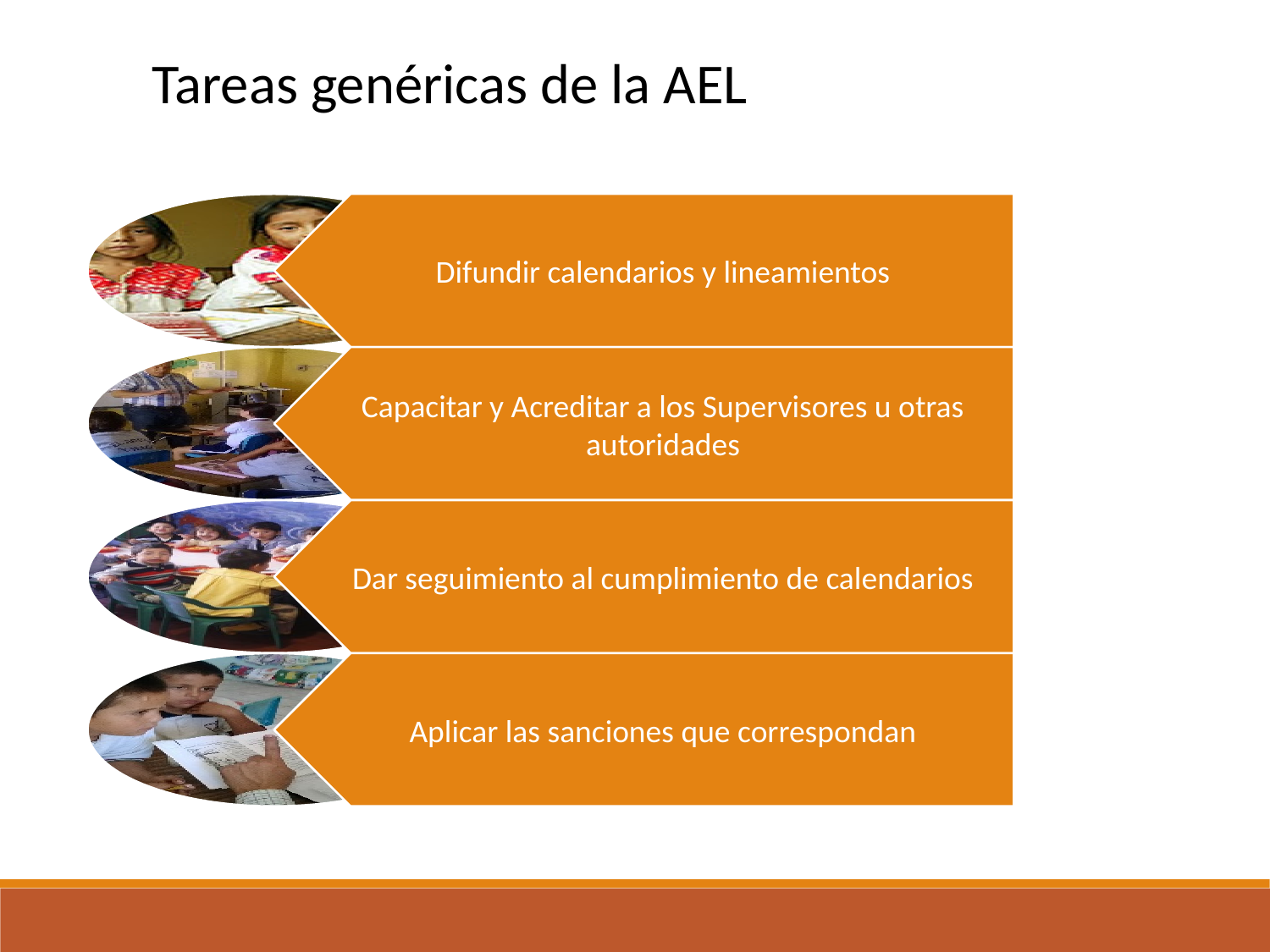

Tareas genéricas de la AEL
Capacitar y Acreditar a los Supervisores u otras autoridades
Dar seguimiento al cumplimiento de calendarios
Difundir calendarios y lineamientos
Aplicar las sanciones que correspondan